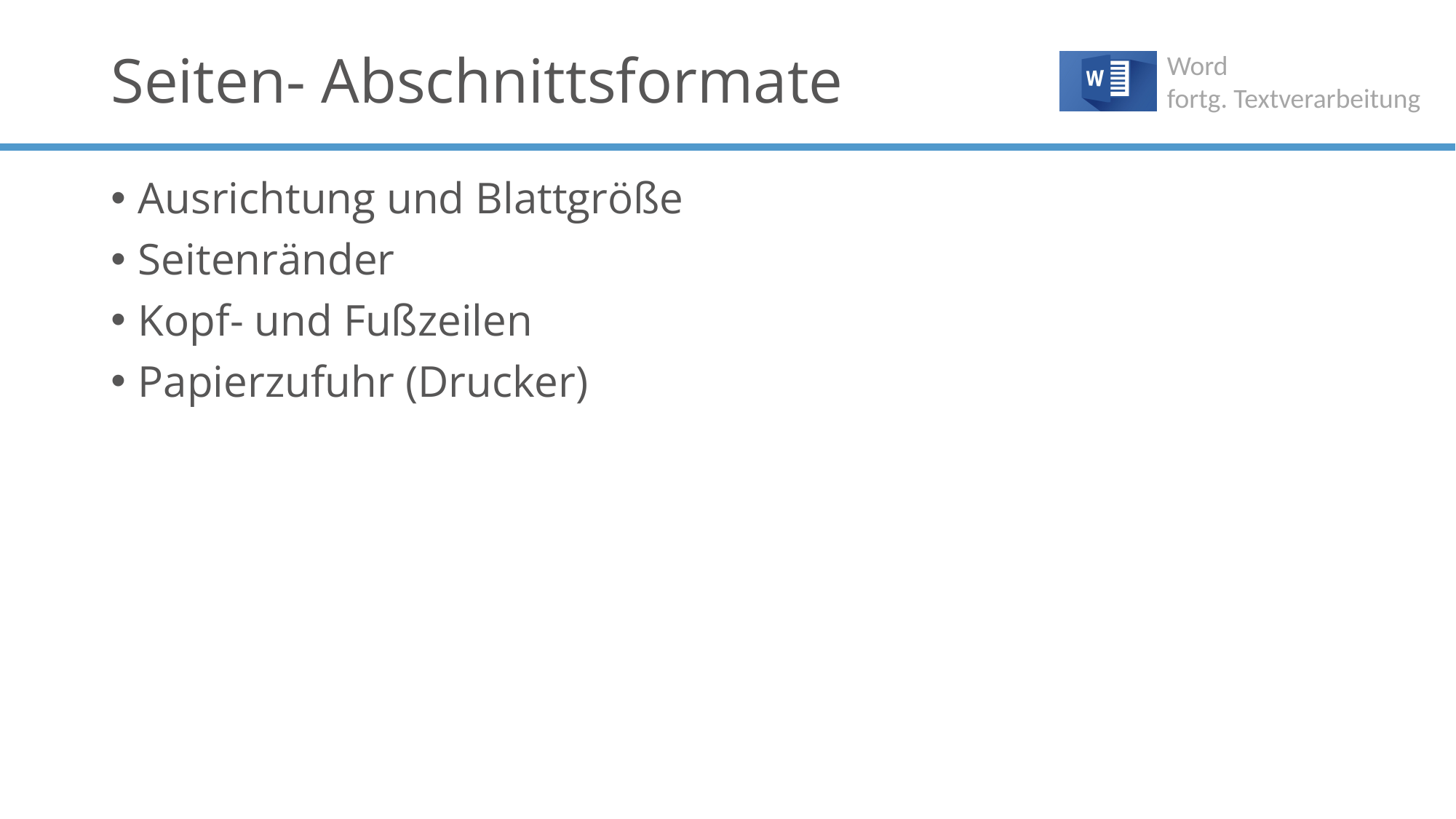

# Seiten- Abschnittsformate
Ausrichtung und Blattgröße
Seitenränder
Kopf- und Fußzeilen
Papierzufuhr (Drucker)